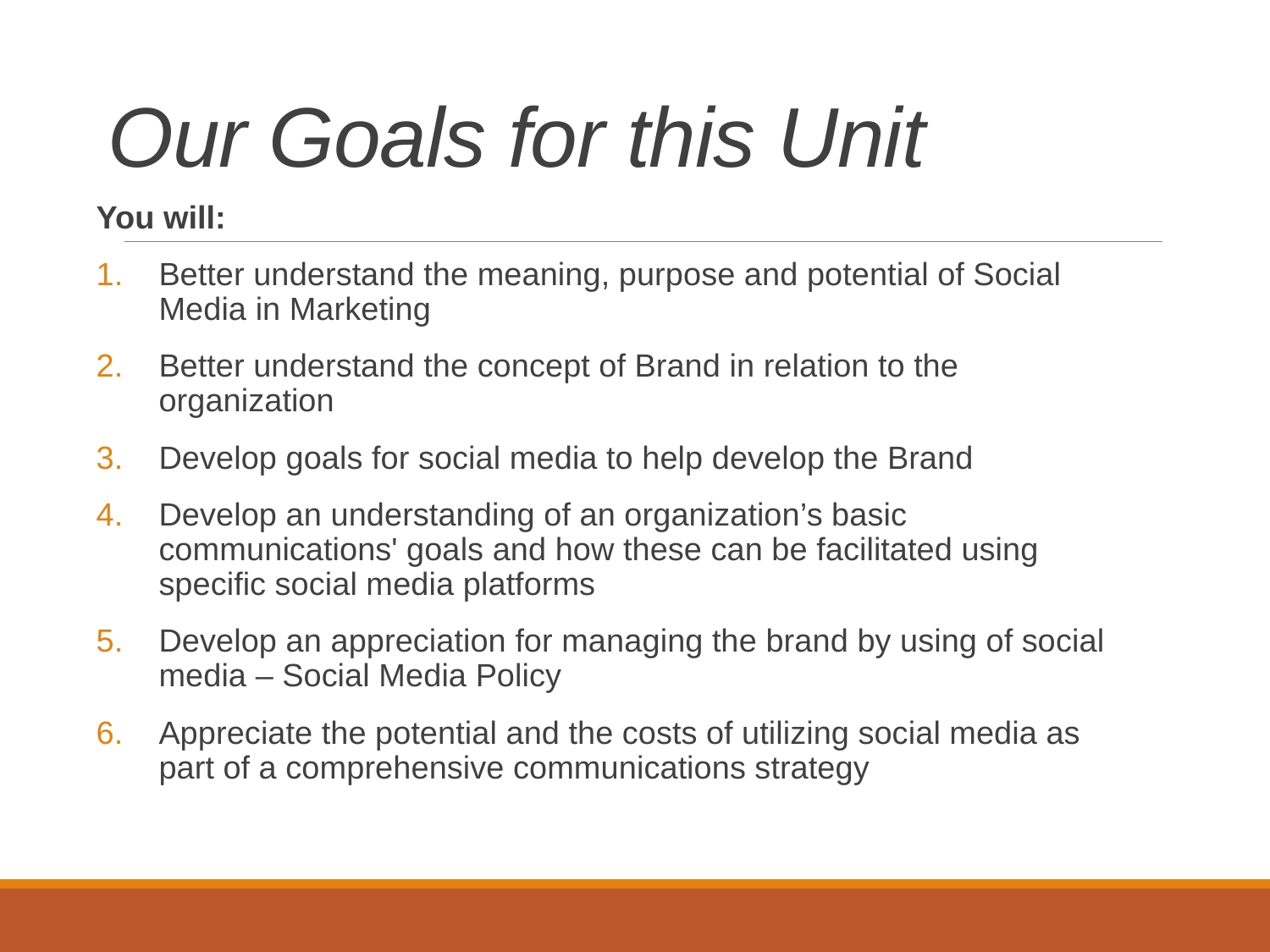

# Our Goals for this Unit
You will:
Better understand the meaning, purpose and potential of Social Media in Marketing
Better understand the concept of Brand in relation to the organization
Develop goals for social media to help develop the Brand
Develop an understanding of an organization’s basic communications' goals and how these can be facilitated using specific social media platforms
Develop an appreciation for managing the brand by using of social media – Social Media Policy
Appreciate the potential and the costs of utilizing social media as part of a comprehensive communications strategy